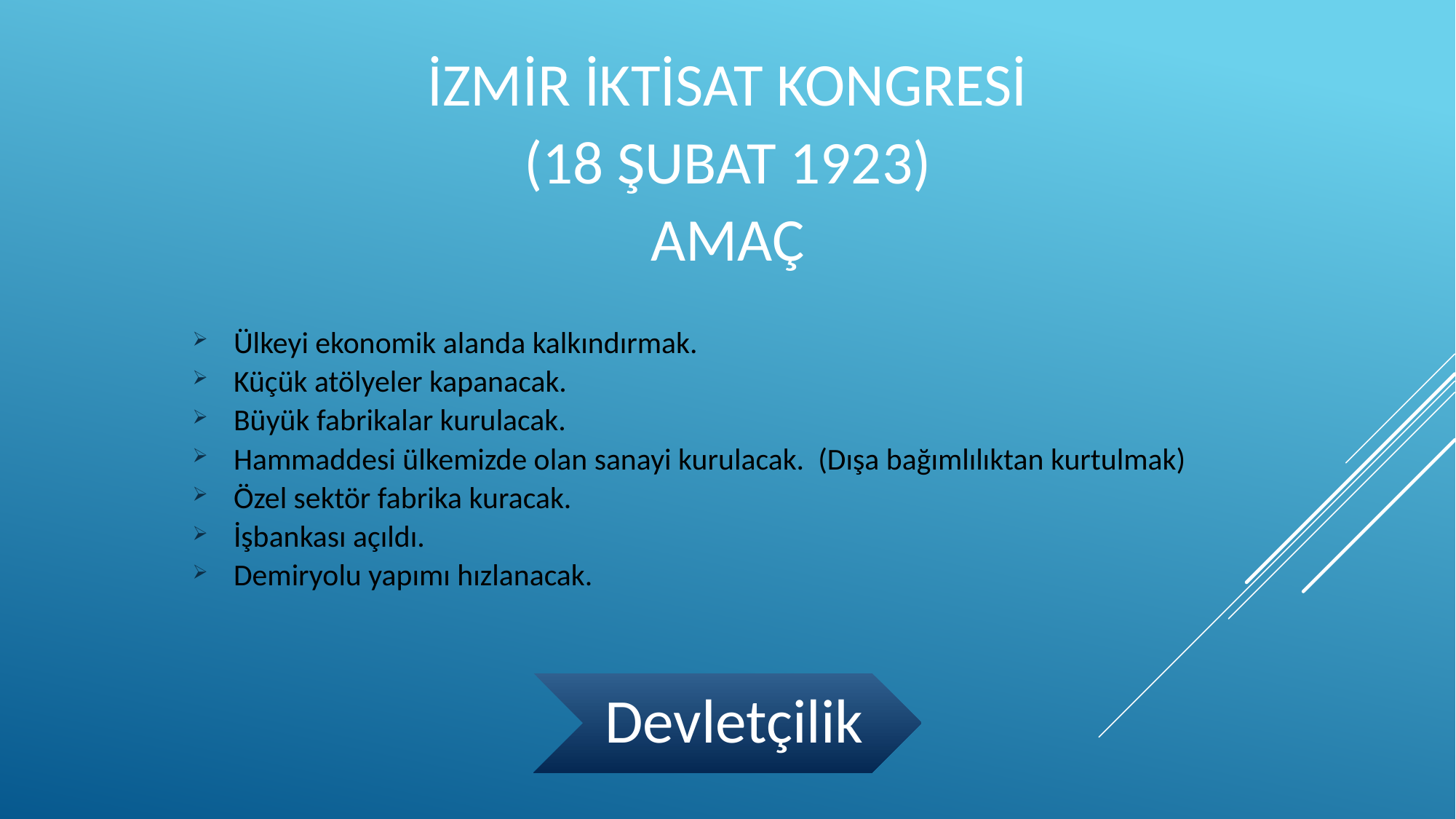

İZMİR İKTİSAT KONGRESİ
(18 ŞUBAT 1923)
AMAÇ

Ülkeyi ekonomik alanda kalkındırmak.
Küçük atölyeler kapanacak.
Büyük fabrikalar kurulacak.
Hammaddesi ülkemizde olan sanayi kurulacak.  (Dışa bağımlılıktan kurtulmak)
Özel sektör fabrika kuracak.
İşbankası açıldı.
Demiryolu yapımı hızlanacak.

Devletçilik